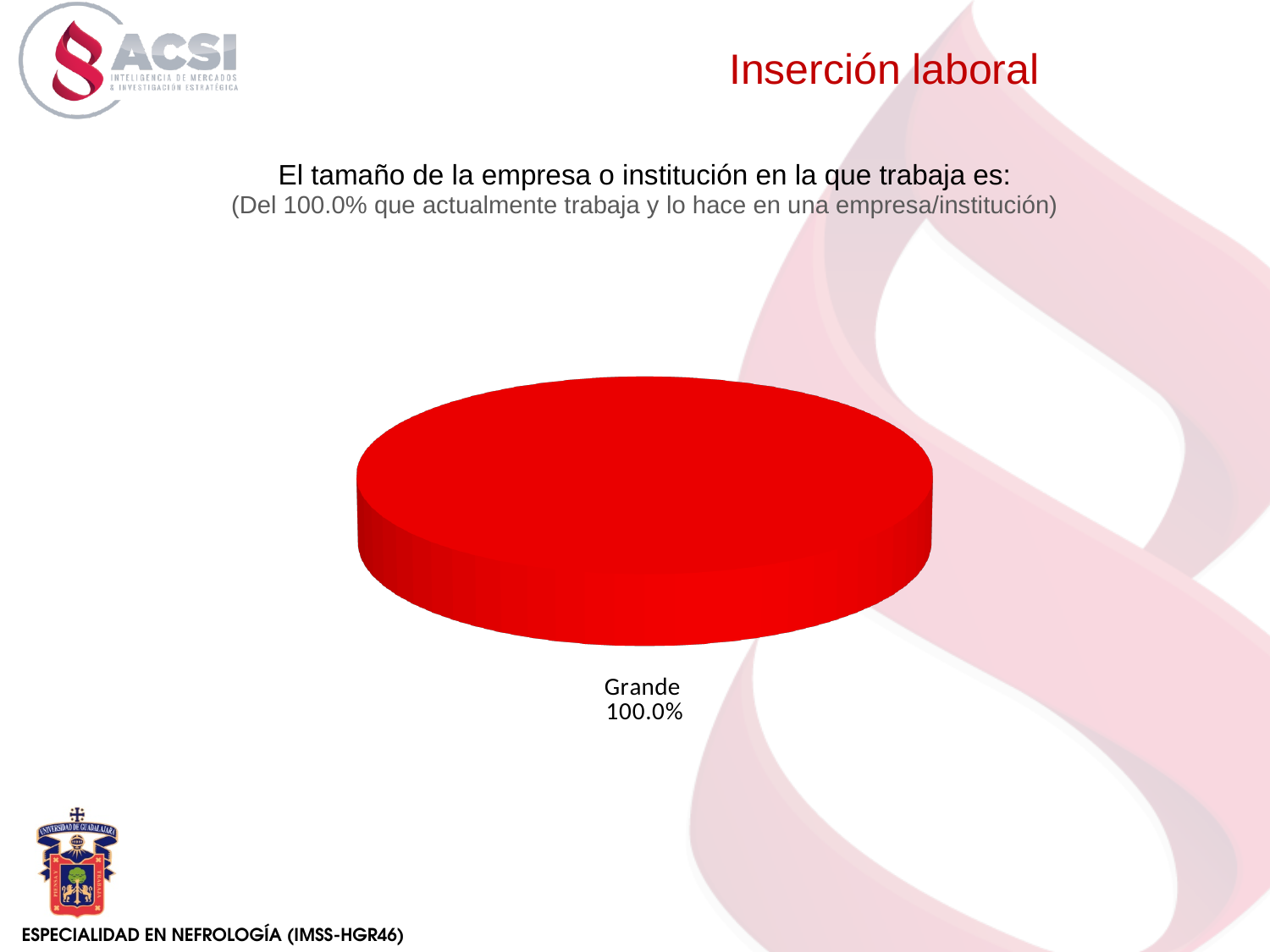

Inserción laboral

[unsupported chart]

El tamaño de la empresa o institución en la que trabaja es:
(Del 100.0% que actualmente trabaja y lo hace en una empresa/institución)